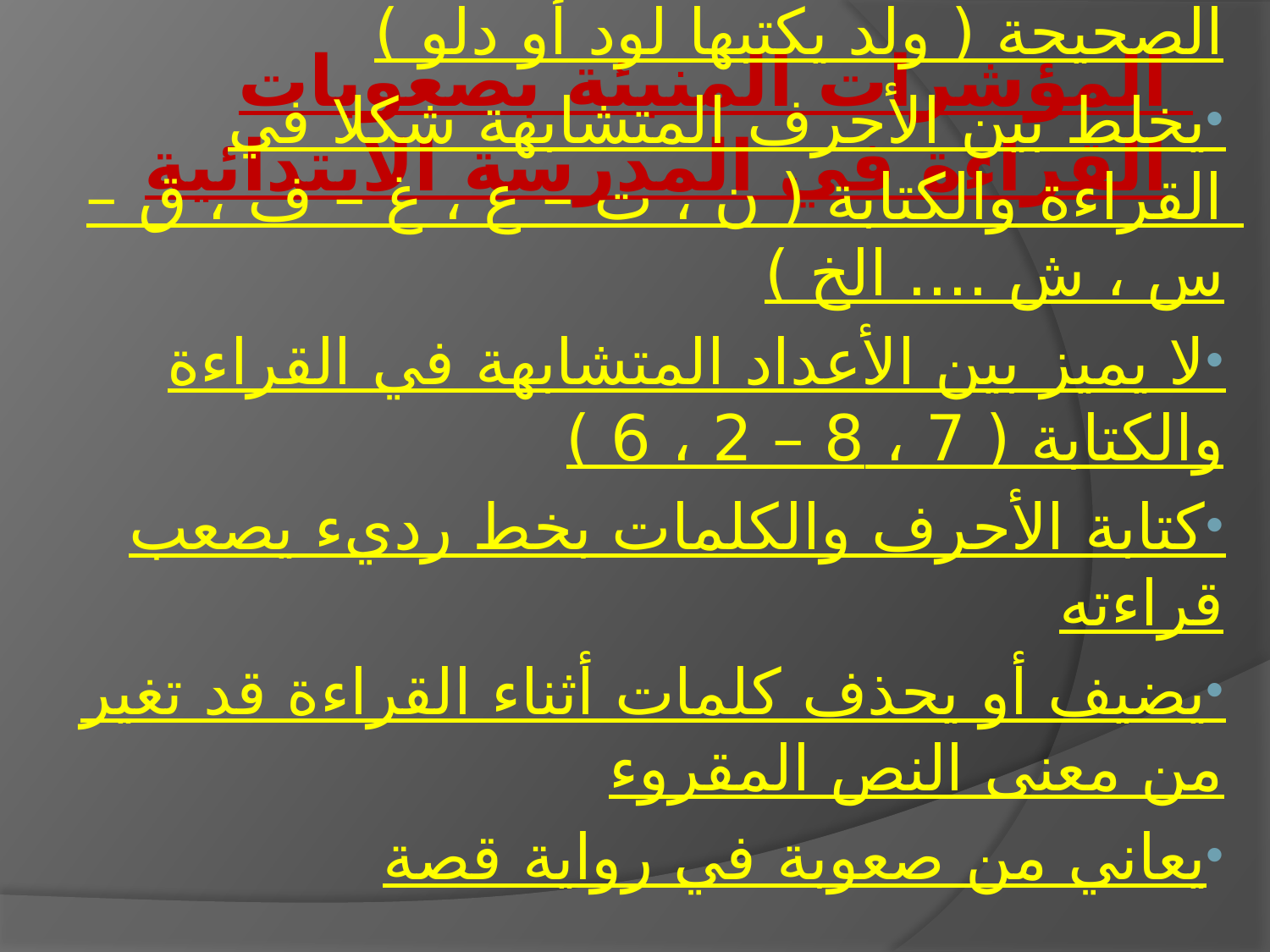

# المؤشرات المنبئة بصعوبات القراءة في المدرسة الابتدائية
يكتب الأحرف داخل الكلمات في غير أماكنها الصحيحة ( ولد يكتبها لود أو دلو )
يخلط بين الأحرف المتشابهة شكلا في القراءة والكتابة ( ن ، ت – ع ، غ – ف ، ق – س ، ش .... الخ )
لا يميز بين الأعداد المتشابهة في القراءة والكتابة ( 7 ، 8 – 2 ، 6 )
كتابة الأحرف والكلمات بخط رديء يصعب قراءته
يضيف أو يحذف كلمات أثناء القراءة قد تغير من معنى النص المقروء
يعاني من صعوبة في رواية قصة